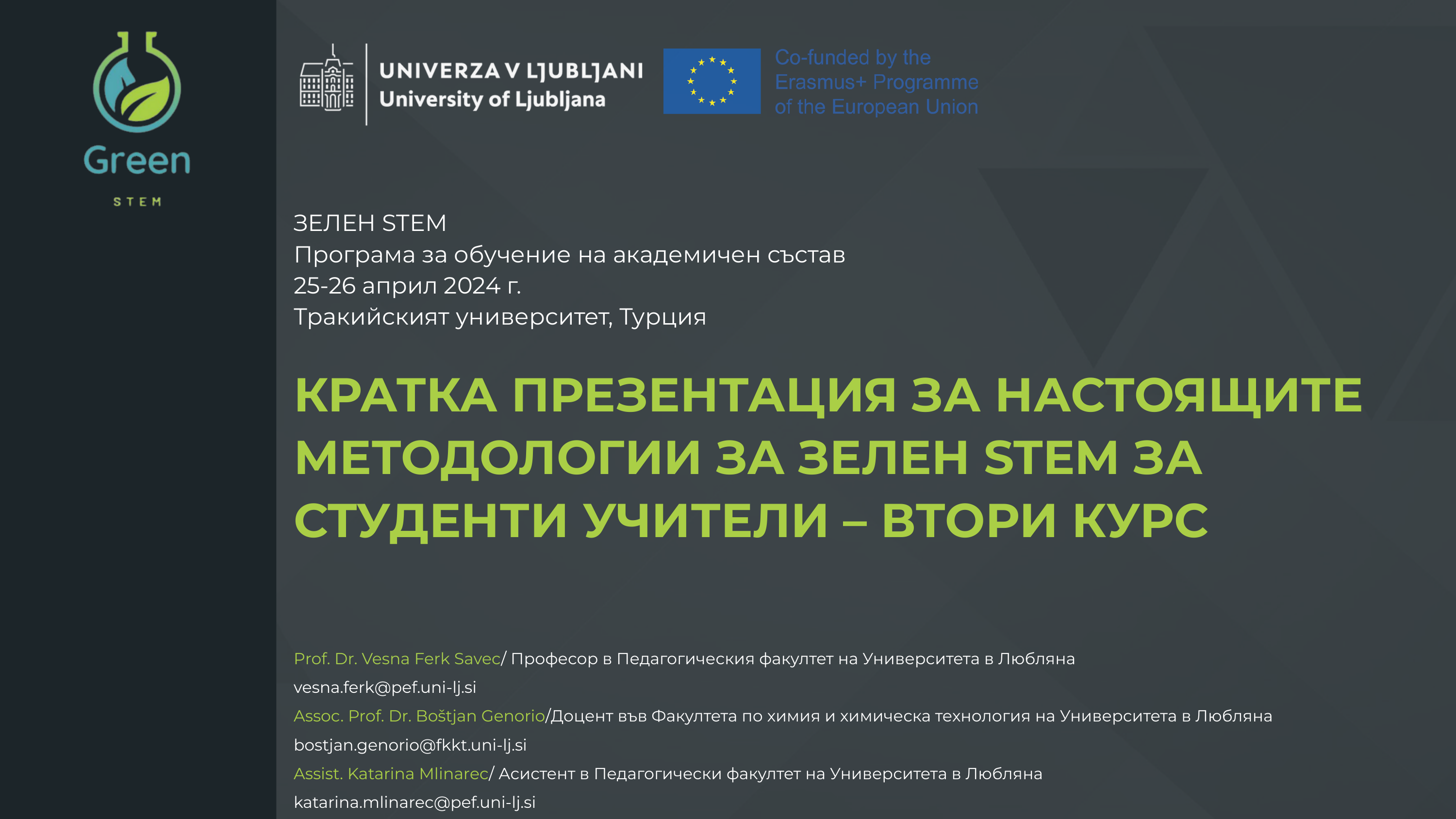

ЗЕЛЕН STEM
Програма за обучение на академичен състав
25-26 април 2024 г.
Тракийският университет, Турция
КРАТКА ПРЕЗЕНТАЦИЯ ЗА НАСТОЯЩИТЕ МЕТОДОЛОГИИ ЗА ЗЕЛЕН STEM ЗА СТУДЕНТИ УЧИТЕЛИ – ВТОРИ КУРС

Prof. Dr. Vesna Ferk Savec/ Професор в Педагогическия факултет на Университета в Любляна
vesna.ferk@pef.uni-lj.si
Assoc. Prof. Dr. Boštjan Genorio/Доцент във Факултета по химия и химическа технология на Университета в Любляна
bostjan.genorio@fkkt.uni-lj.si
Assist. Katarina Mlinarec/ Асистент в Педагогически факултет на Университета в Любляна
katarina.mlinarec@pef.uni-lj.si